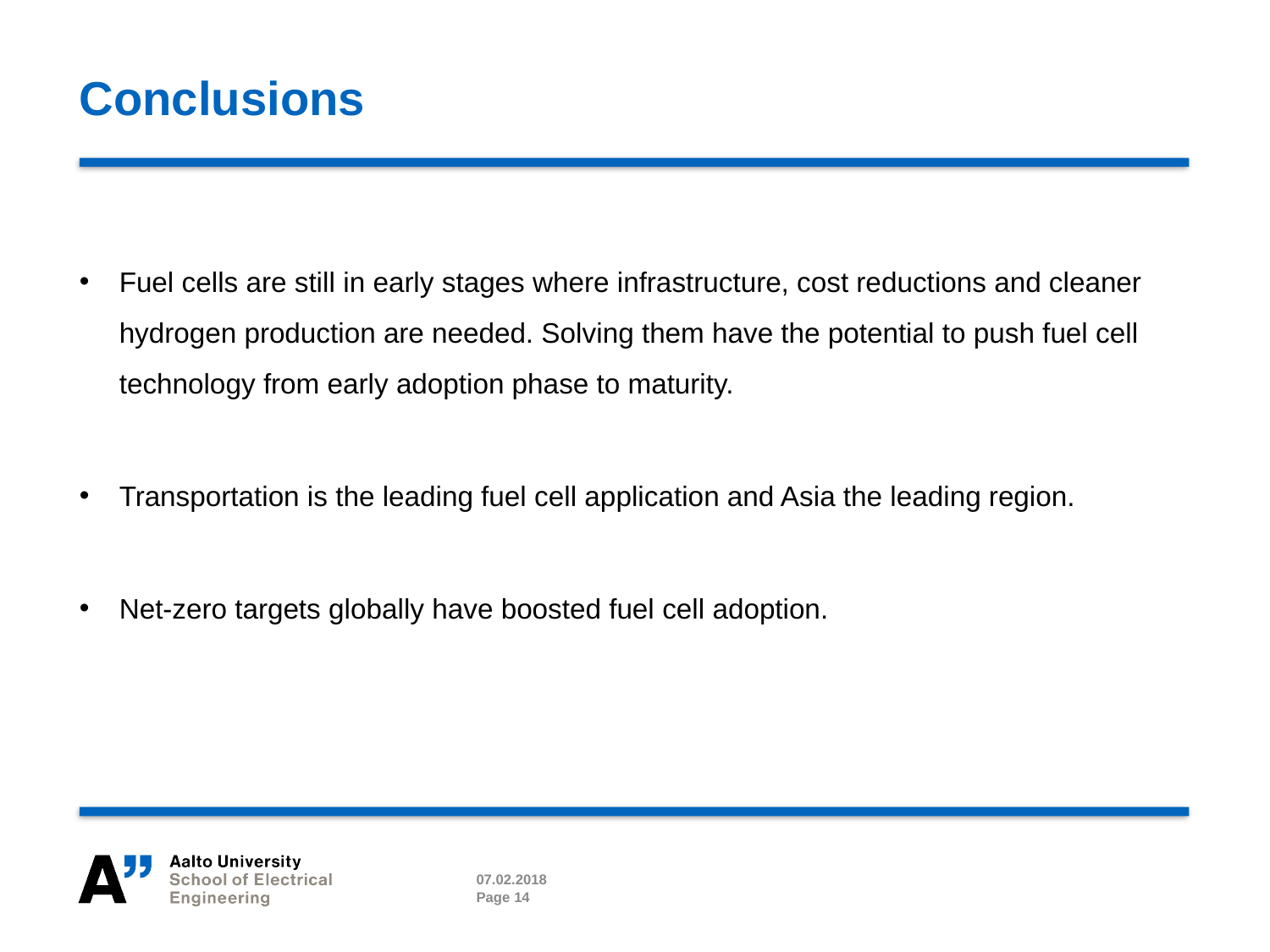

# Conclusions

Fuel cells are still in early stages where infrastructure, cost reductions and cleaner hydrogen production are needed. Solving them have the potential to push fuel cell technology from early adoption phase to maturity.

Transportation is the leading fuel cell application and Asia the leading region.

Net-zero targets globally have boosted fuel cell adoption.

07.02.2018
Page 14